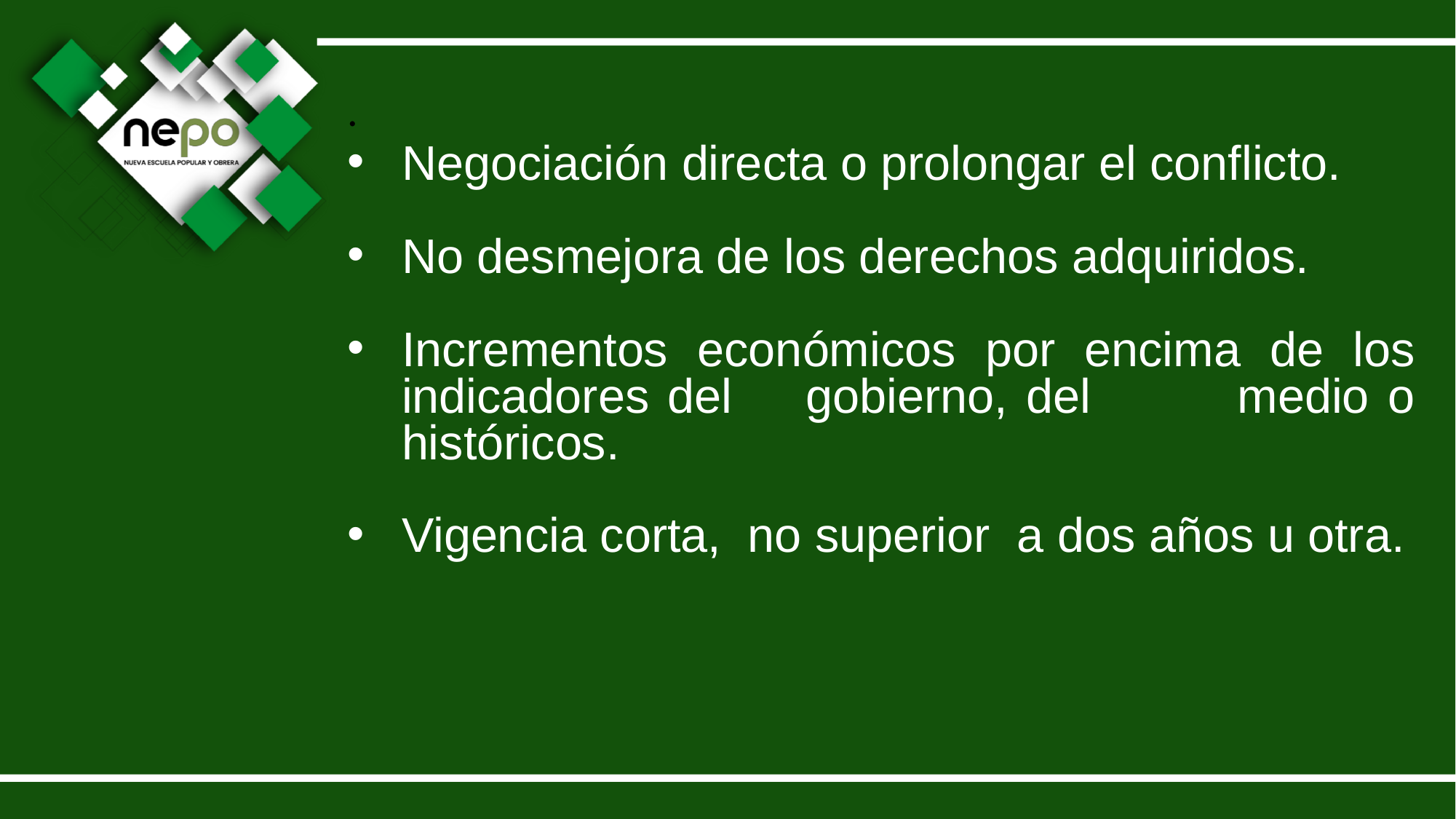

Negociación directa o prolongar el conflicto.

No desmejora de los derechos adquiridos.

Incrementos económicos por encima de los indicadores del    gobierno, del        medio o históricos.

Vigencia corta,  no superior  a dos años u otra.

.